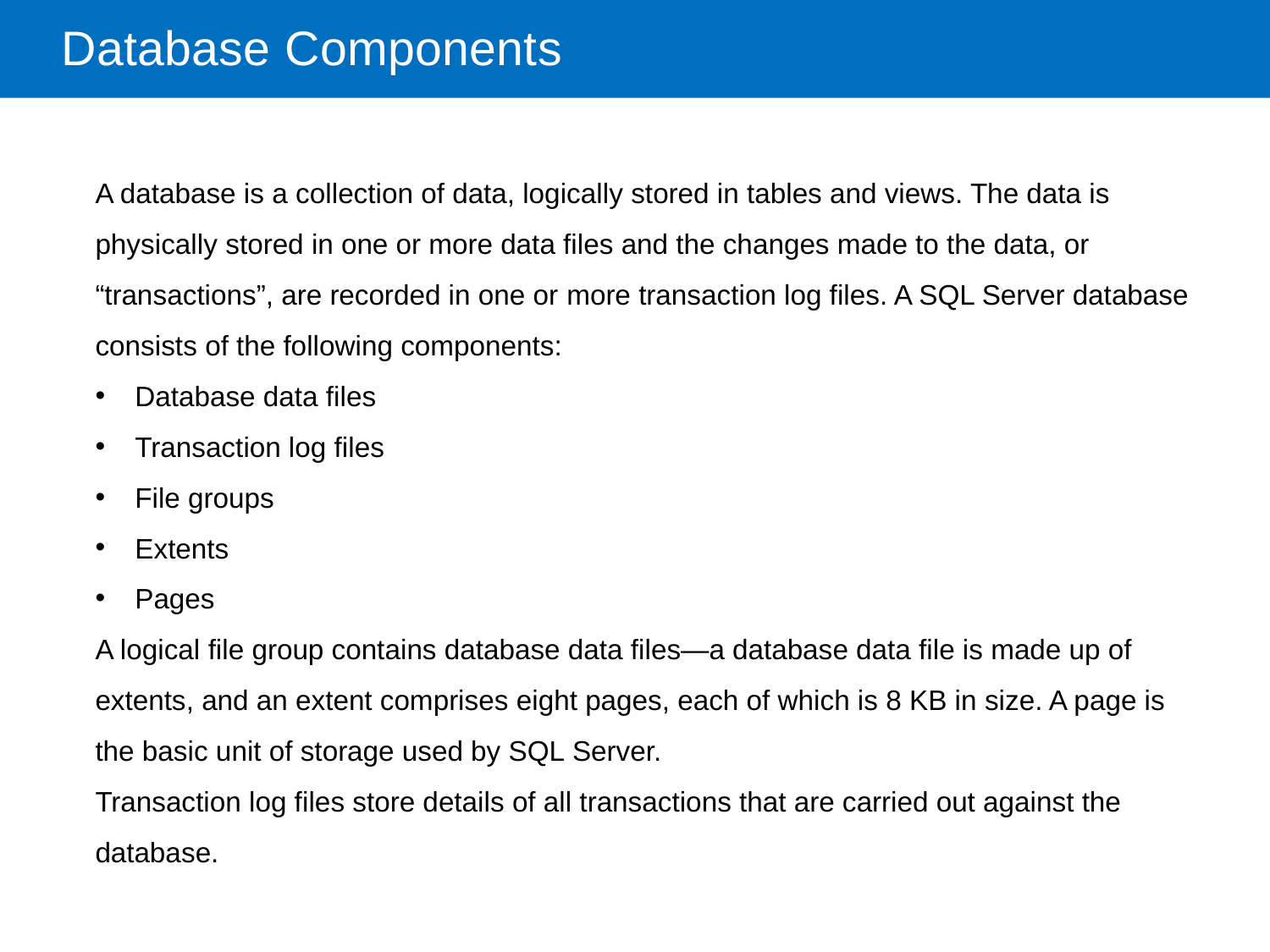

# Database Components
A database is a collection of data, logically stored in tables and views. The data is physically stored in one or more data files and the changes made to the data, or “transactions”, are recorded in one or more transaction log files. A SQL Server database consists of the following components:
Database data files
Transaction log files
File groups
Extents
Pages
A logical file group contains database data files—a database data file is made up of extents, and an extent comprises eight pages, each of which is 8 KB in size. A page is the basic unit of storage used by SQL Server.
Transaction log files store details of all transactions that are carried out against the database.